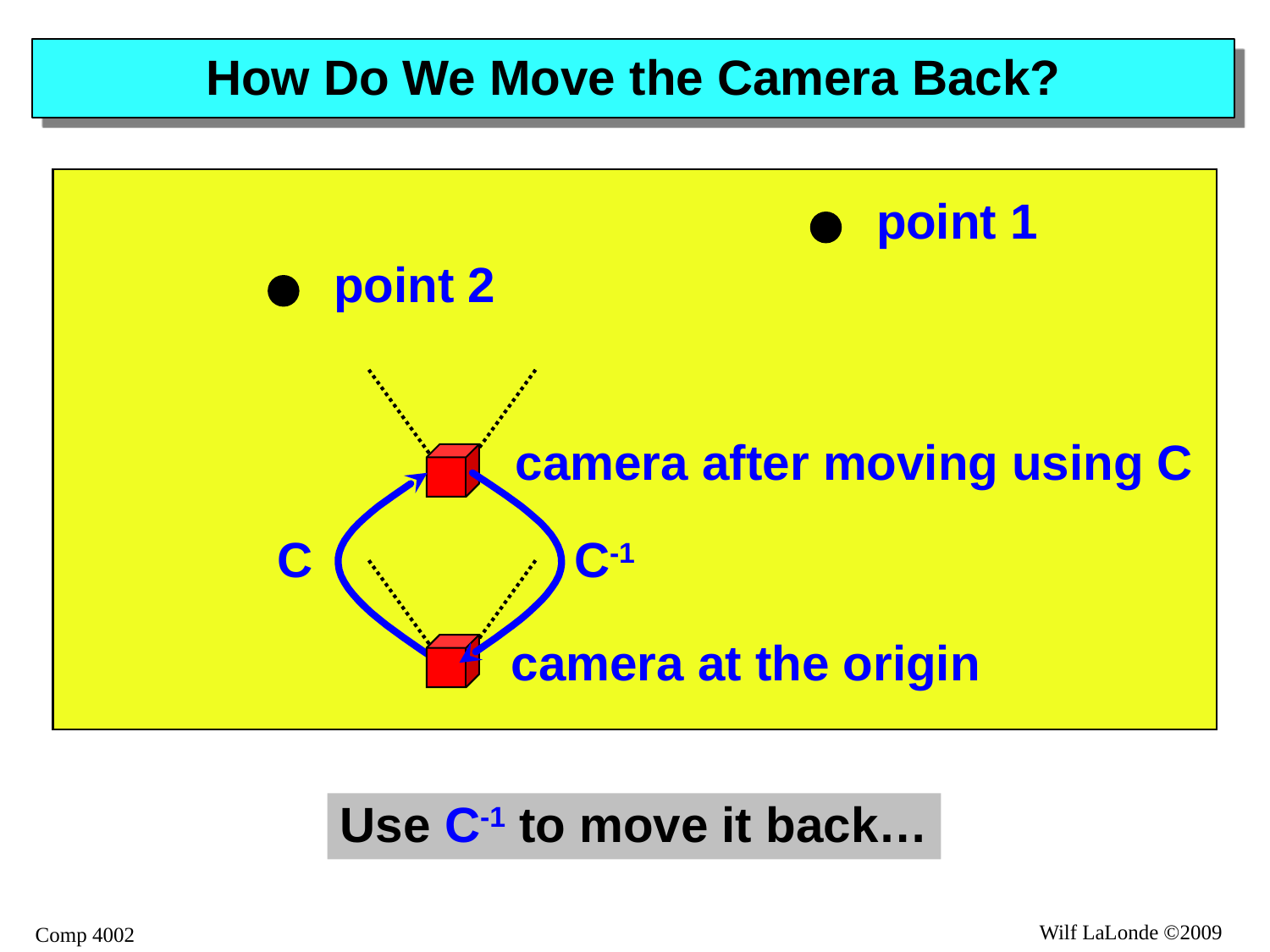

# How Do We Move the Camera Back?

point 1

point 2

camera after moving using C

C
C-1

camera at the origin

Use C-1 to move it back…